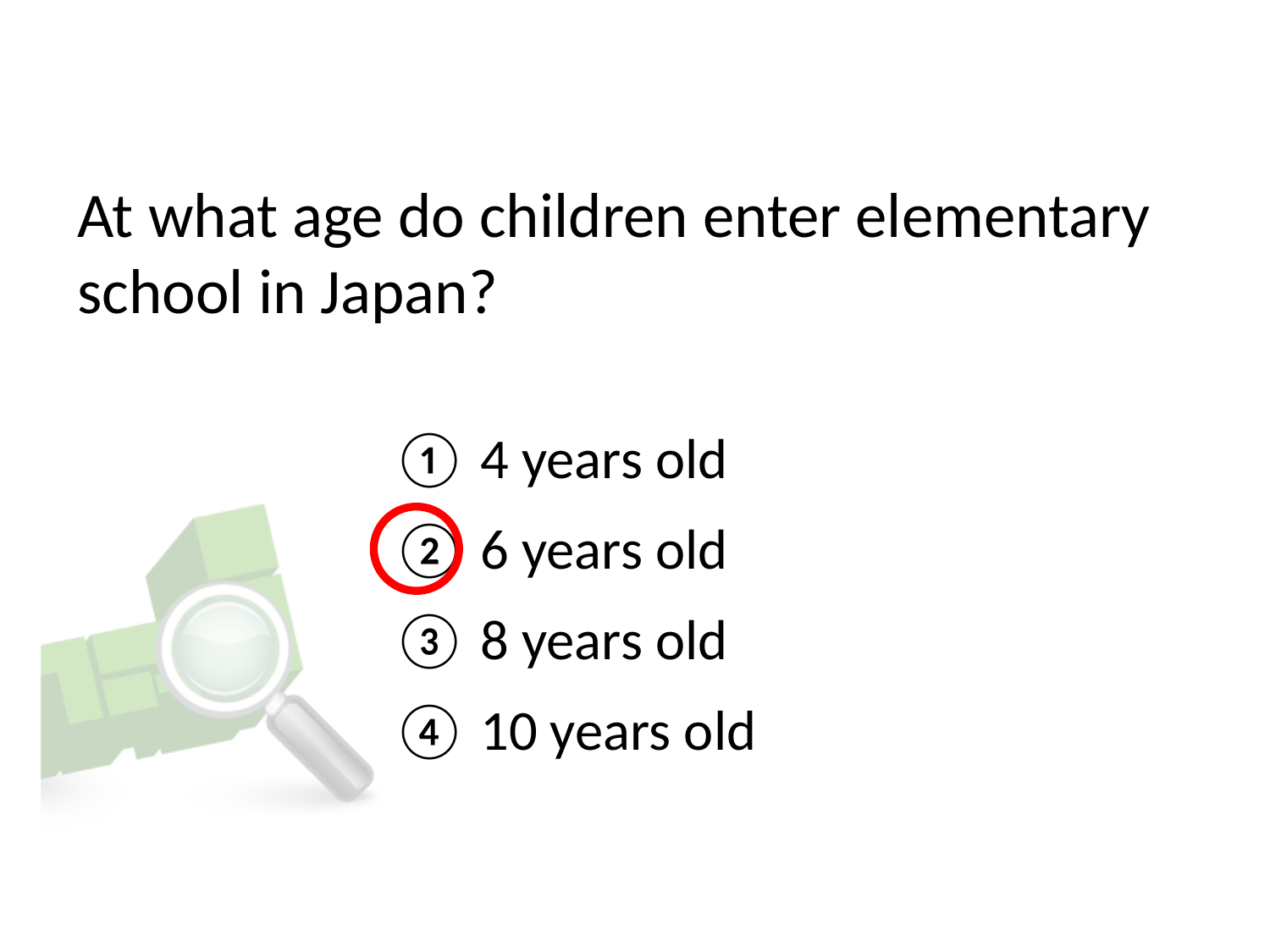

# At what age do children enter elementary school in Japan?
① 4 years old
② 6 years old
③ 8 years old
④ 10 years old